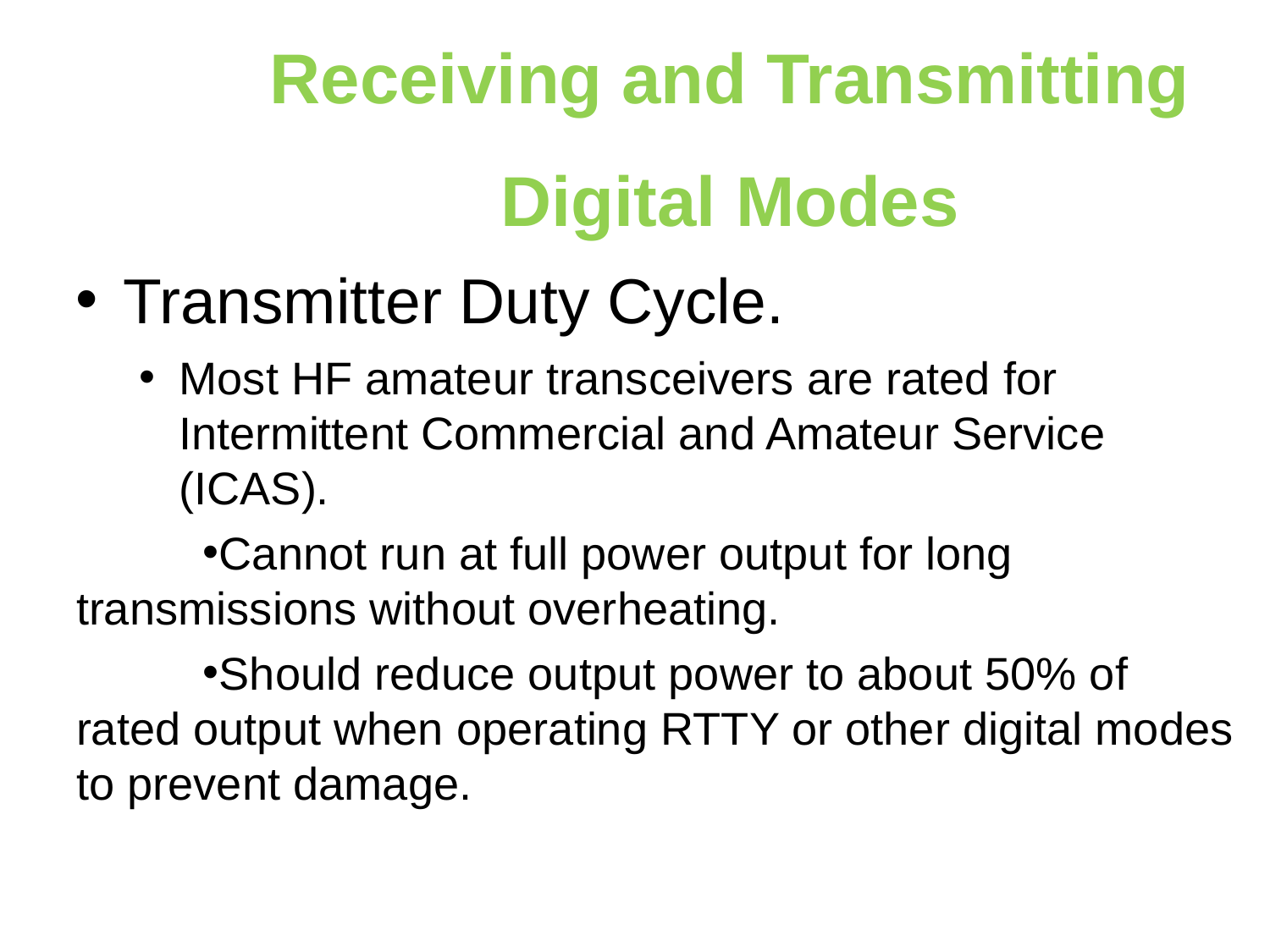

Receiving and Transmitting
Digital Modes
Transmitter Duty Cycle.
Most HF amateur transceivers are rated for Intermittent Commercial and Amateur Service (ICAS).
Cannot run at full power output for long transmissions without overheating.
Should reduce output power to about 50% of rated output when operating RTTY or other digital modes to prevent damage.